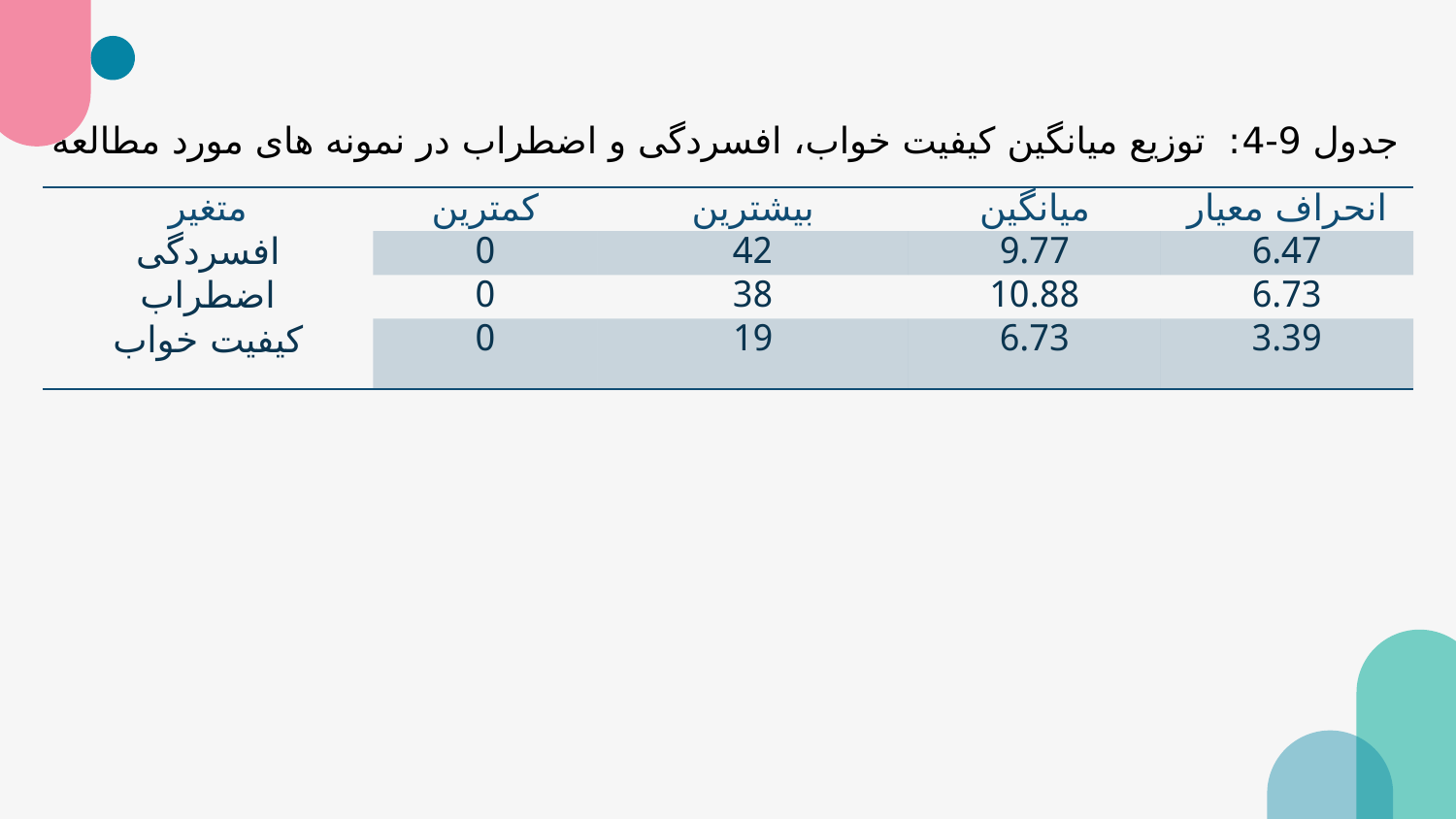

جدول 9-4:  توزیع میانگین کیفیت خواب، افسردگی و اضطراب در نمونه های مورد مطالعه
| متغیر | کمترین | بیشترین | میانگین | انحراف معیار |
| --- | --- | --- | --- | --- |
| افسردگی | 0 | 42 | 9.77 | 6.47 |
| اضطراب | 0 | 38 | 10.88 | 6.73 |
| کیفیت خواب | 0 | 19 | 6.73 | 3.39 |